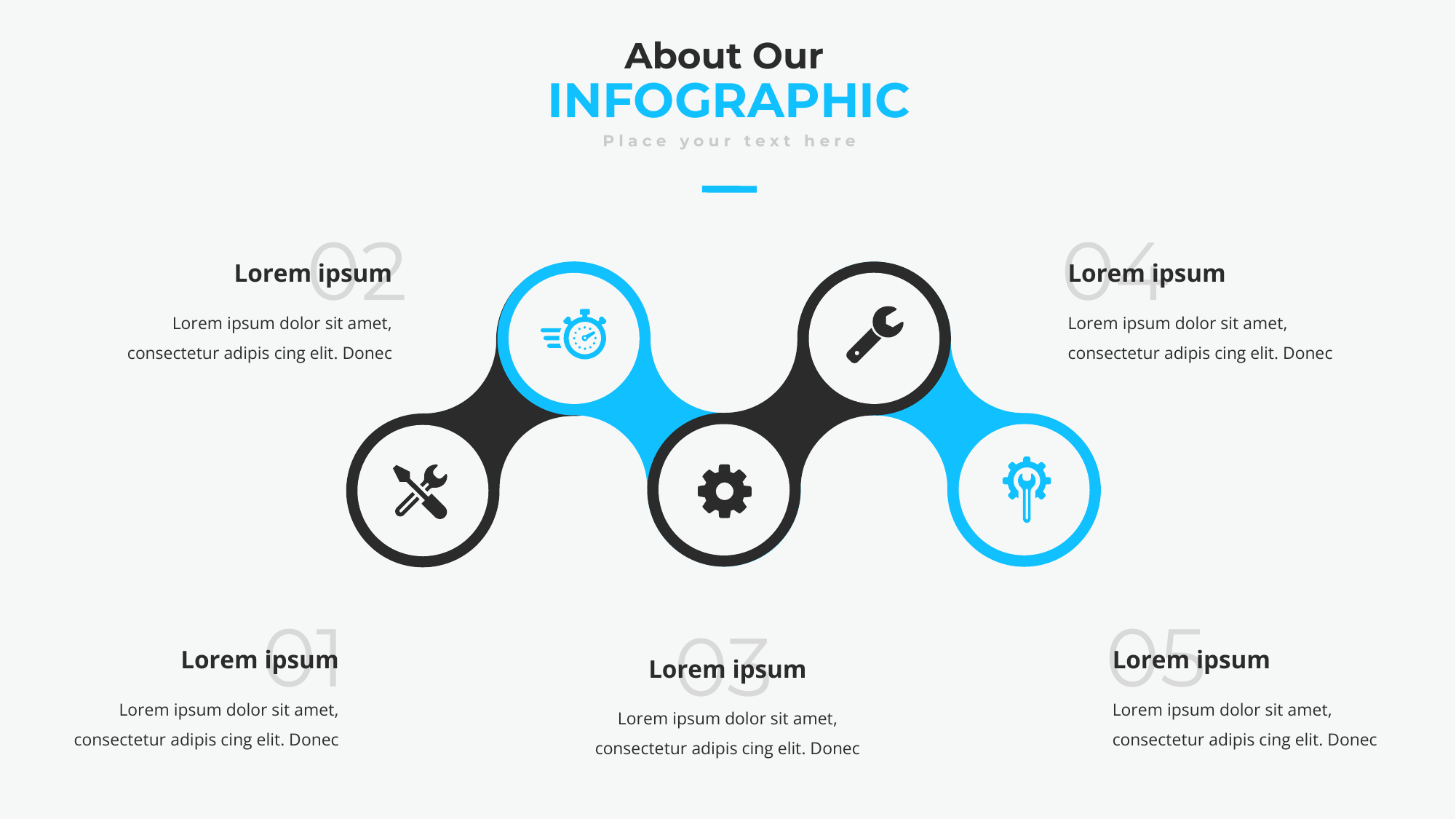

About Our
INFOGRAPHIC
Place your text here
04
Lorem ipsum
Lorem ipsum dolor sit amet, consectetur adipis cing elit. Donec
Insert title here
02
Lorem ipsum
Lorem ipsum dolor sit amet, consectetur adipis cing elit. Donec
Insert title here

01
Lorem ipsum
Lorem ipsum dolor sit amet, consectetur adipis cing elit. Donec
05
Lorem ipsum
Lorem ipsum dolor sit amet, consectetur adipis cing elit. Donec
03
Lorem ipsum
Lorem ipsum dolor sit amet, consectetur adipis cing elit. Donec